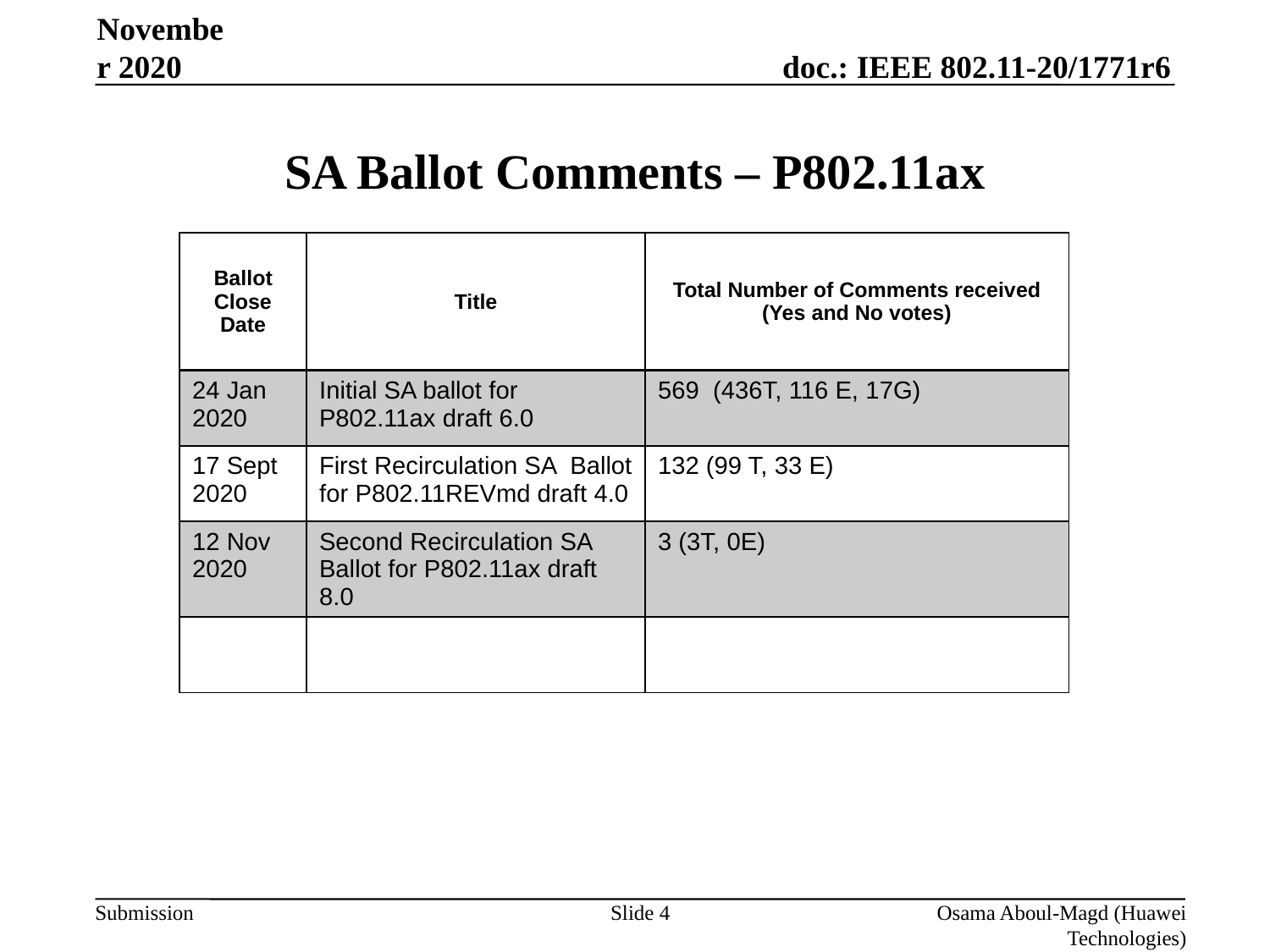

November 2020
# SA Ballot Comments – P802.11ax
| Ballot Close Date | Title | Total Number of Comments received (Yes and No votes) |
| --- | --- | --- |
| 24 Jan 2020 | Initial SA ballot for P802.11ax draft 6.0 | 569 (436T, 116 E, 17G) |
| 17 Sept 2020 | First Recirculation SA Ballot for P802.11REVmd draft 4.0 | 132 (99 T, 33 E) |
| 12 Nov 2020 | Second Recirculation SA Ballot for P802.11ax draft 8.0 | 3 (3T, 0E) |
|  |  |  |
Slide 4
Osama Aboul-Magd (Huawei Technologies)